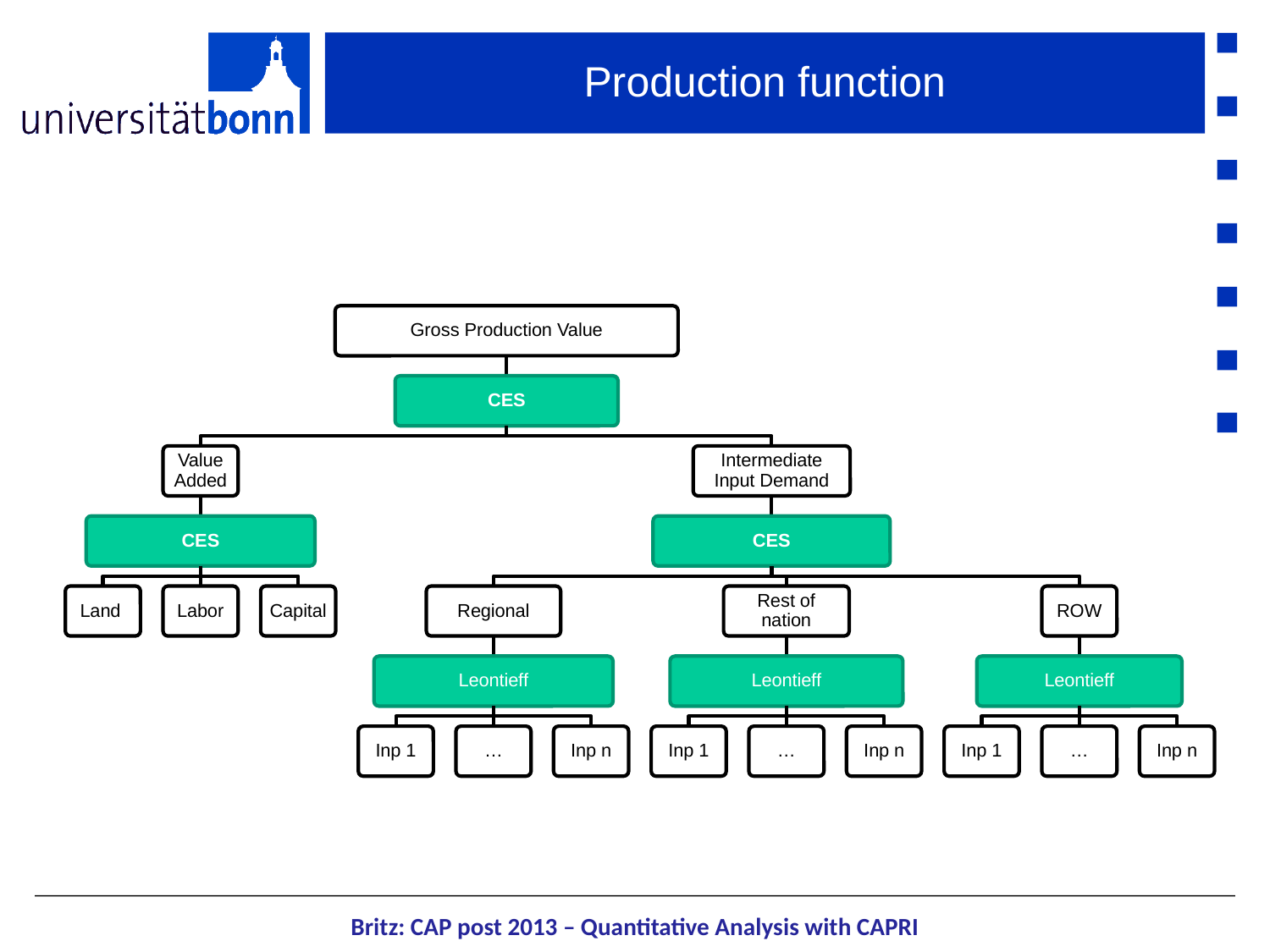

# Production function
Gross Production Value
CES
Value Added
CES
Land
Labor
Capital
Intermediate Input Demand
CES
Regional
Leontieff
Inp 1
…
Inp n
Rest of nation
Leontieff
Inp 1
…
Inp n
ROW
Leontieff
Inp 1
…
Inp n
Britz: CAP post 2013 – Quantitative Analysis with CAPRI